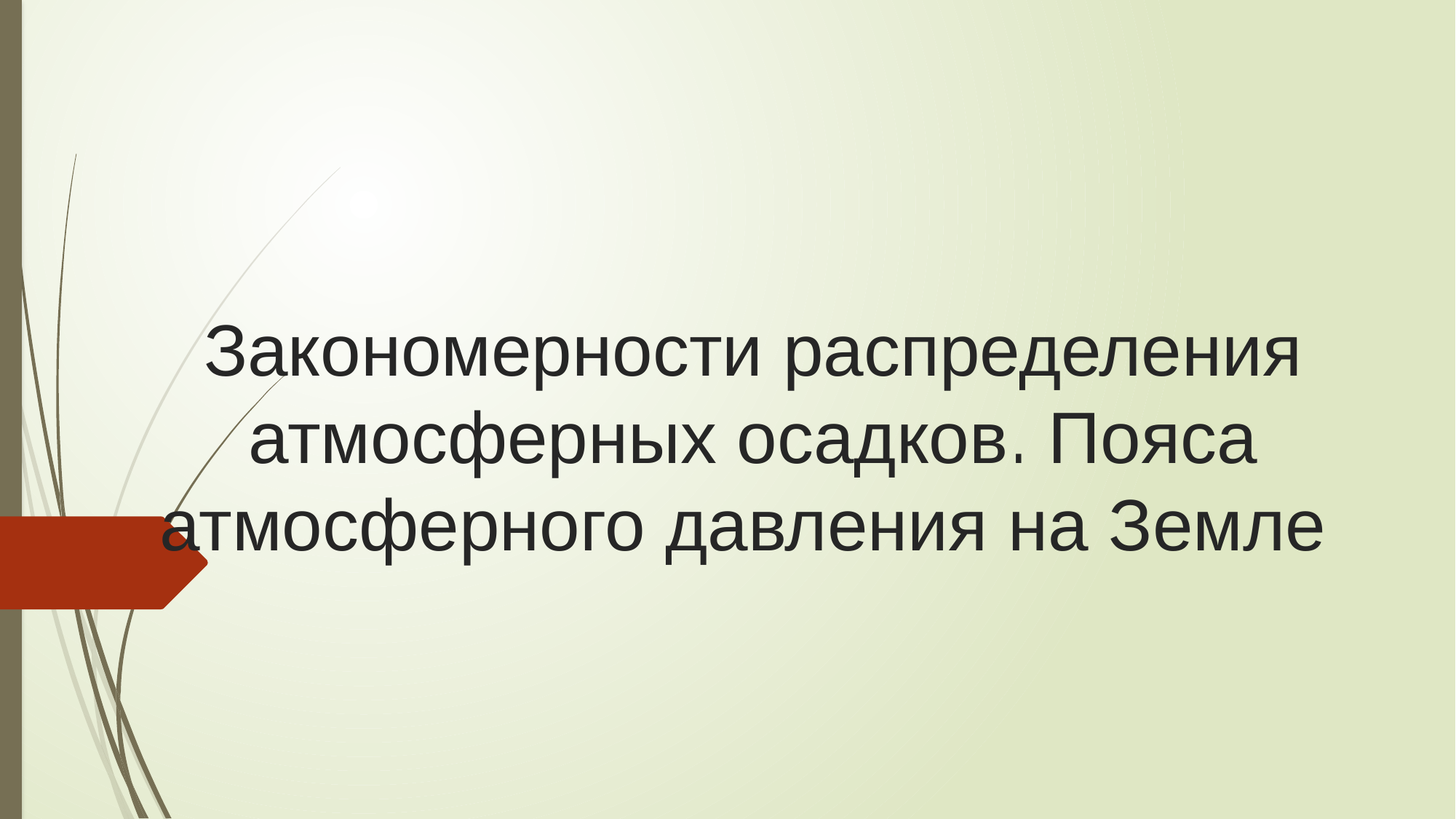

# Закономерности распределения атмосферных осадков. Пояса атмосферного давления на Земле